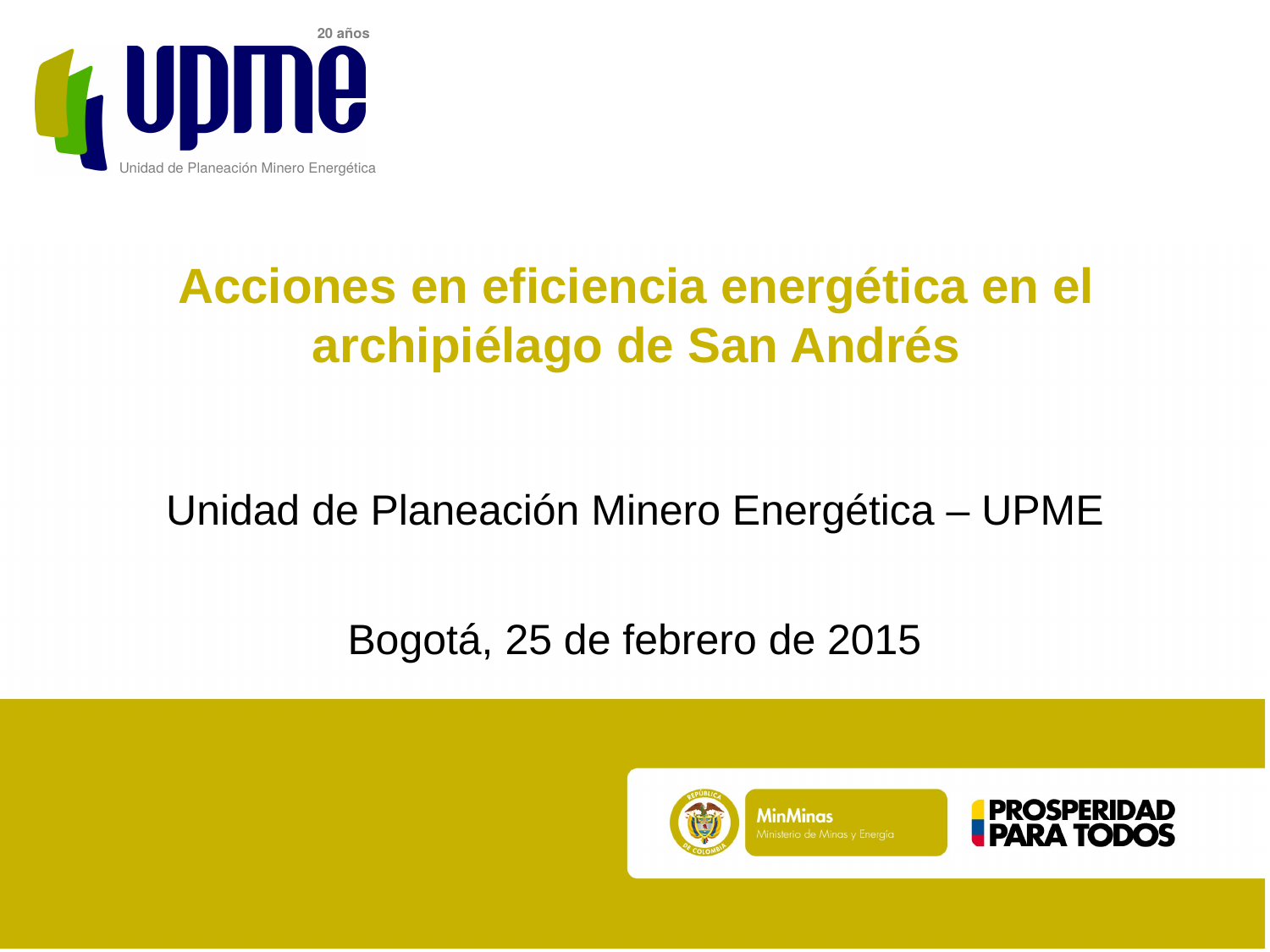

# Acciones en eficiencia energética en el archipiélago de San Andrés
Unidad de Planeación Minero Energética – UPME
Bogotá, 25 de febrero de 2015